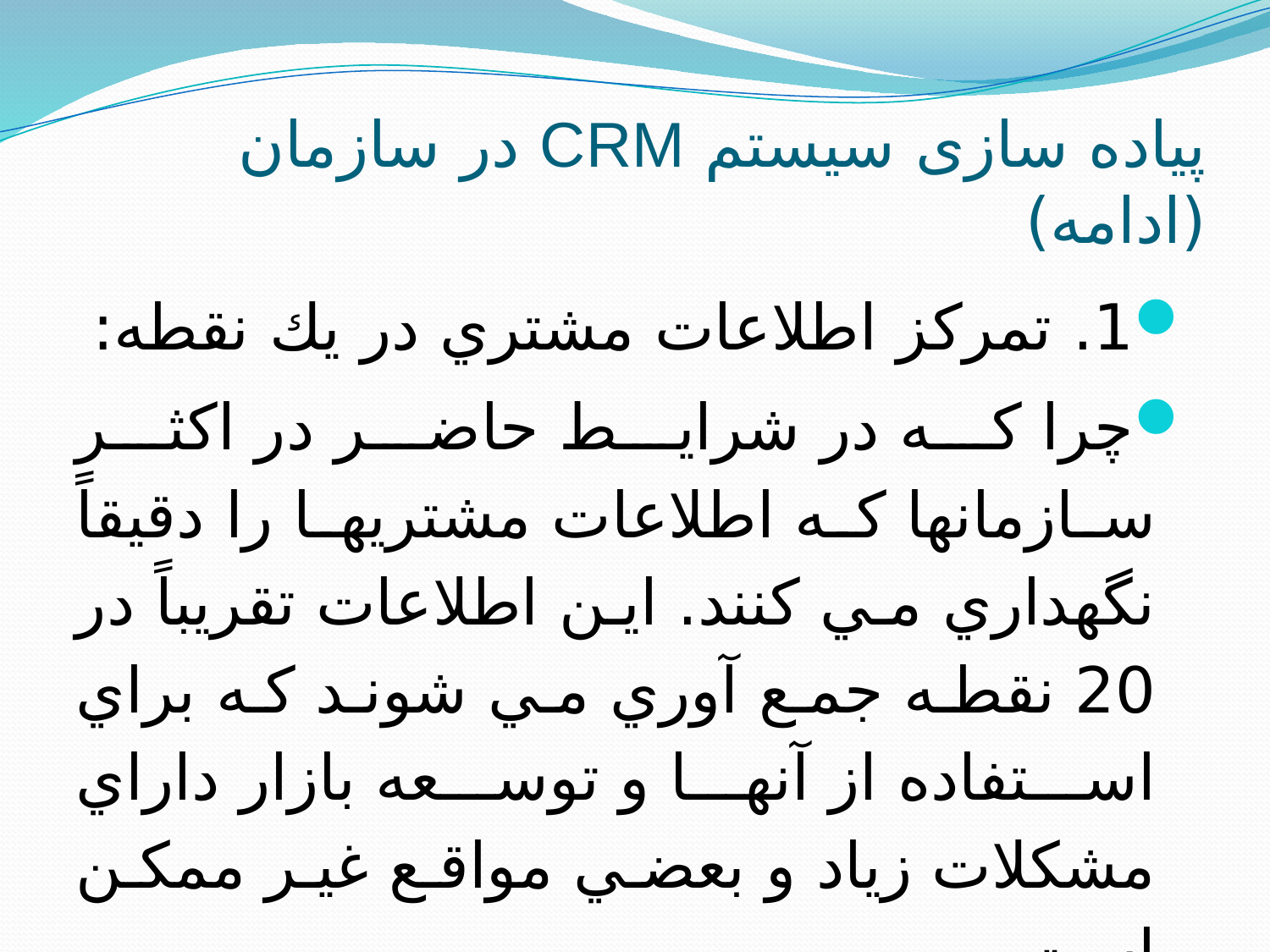

# پیاده سازی سیستم CRM در سازمان (ادامه)
1. تمركز اطلاعات مشتري در يك نقطه:
چرا كه در شرايط حاضر در اكثر سازمانها كه اطلاعات مشتريها را دقيقاً نگهداري مي كنند. اين اطلاعات تقريباً در 20 نقطه جمع آوري مي شوند كه براي استفاده از آنها و توسعه بازار داراي مشكلات زياد و بعضي مواقع غير ممكن است.